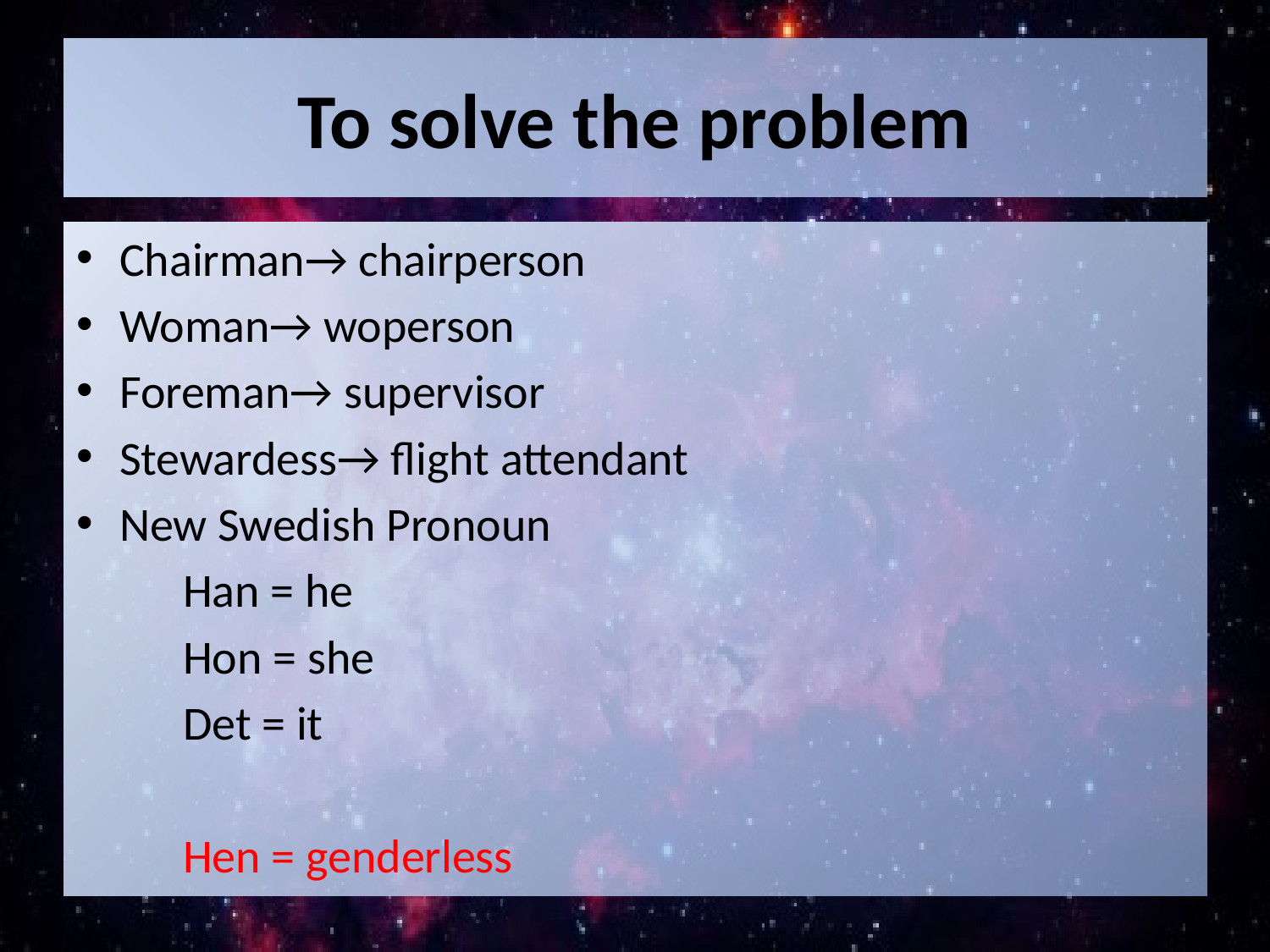

# To solve the problem
Chairman→ chairperson
Woman→ woperson
Foreman→ supervisor
Stewardess→ flight attendant
New Swedish Pronoun
	Han = he
	Hon = she
	Det = it

	Hen = genderless